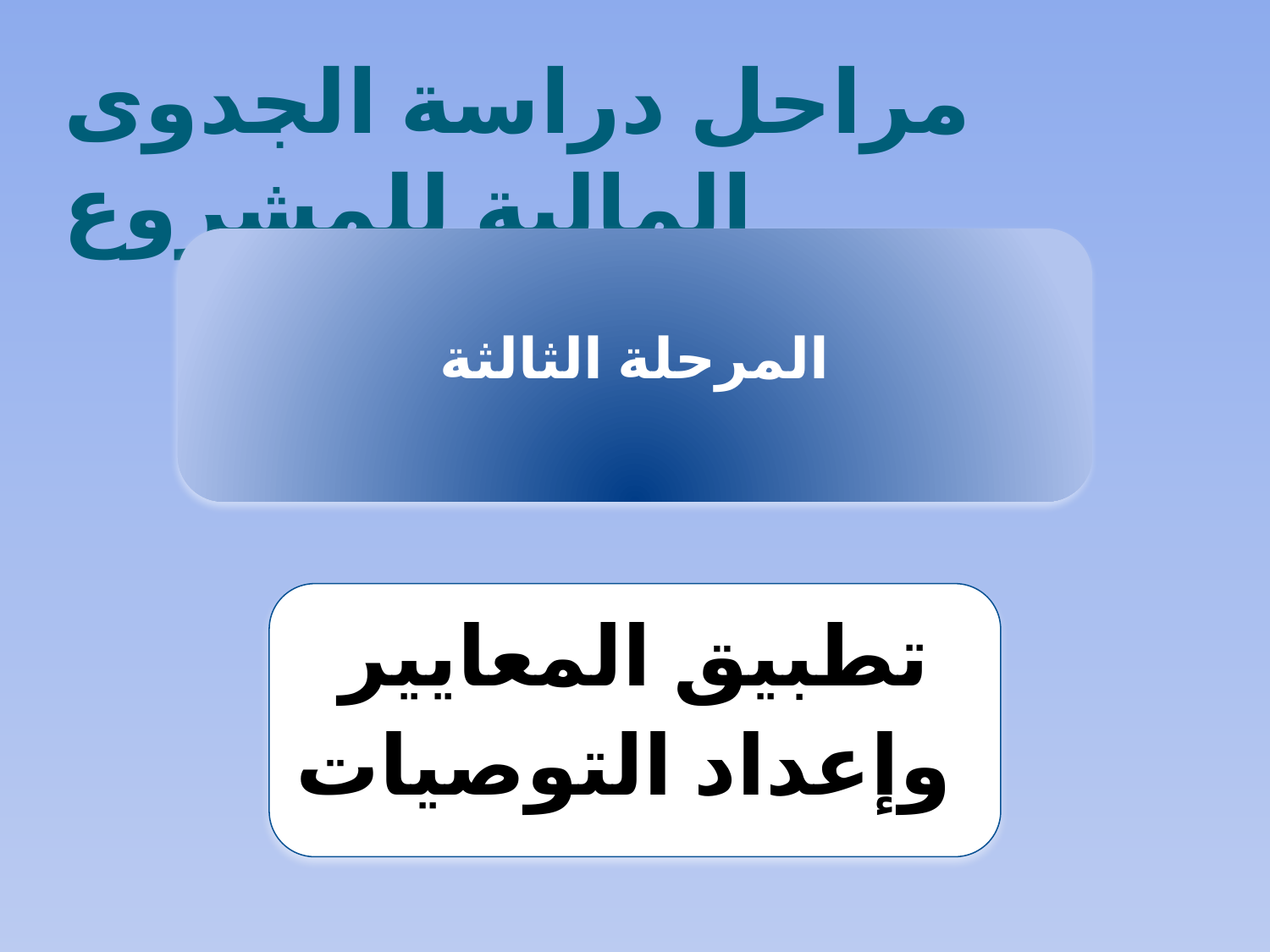

# مراحل دراسة الجدوى المالية للمشروع
المرحلة الثالثة
تطبيق المعايير وإعداد التوصيات
الدكتور عيسى قداده
64